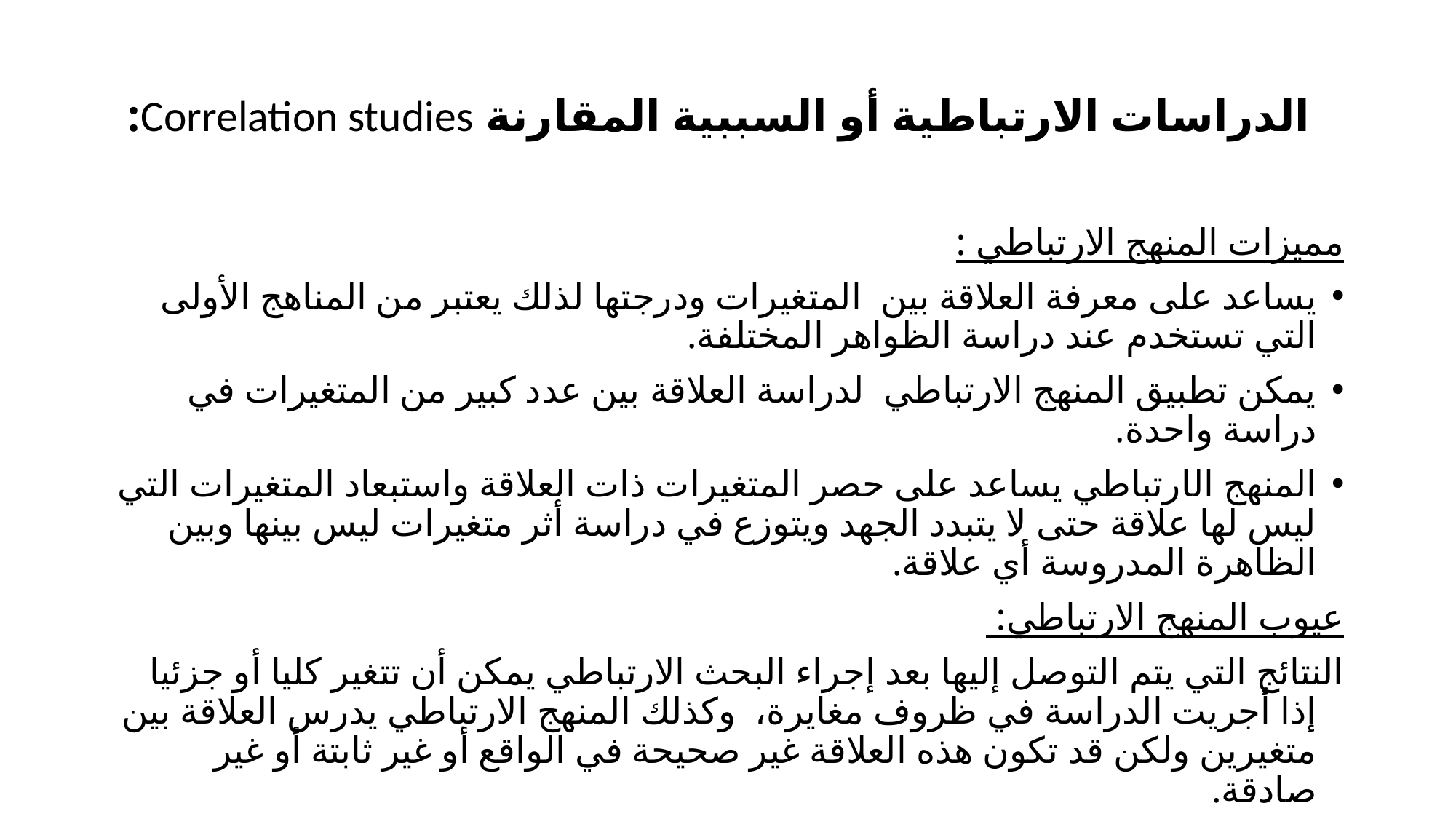

# الدراسات الارتباطية أو السببية المقارنة Correlation studies:
مميزات المنهج الارتباطي :
يساعد على معرفة العلاقة بين  المتغيرات ودرجتها لذلك يعتبر من المناهج الأولى التي تستخدم عند دراسة الظواهر المختلفة.
يمكن تطبيق المنهج الارتباطي  لدراسة العلاقة بين عدد كبير من المتغيرات في دراسة واحدة.
المنهج الارتباطي يساعد على حصر المتغيرات ذات العلاقة واستبعاد المتغيرات التي ليس لها علاقة حتى لا يتبدد الجهد ويتوزع في دراسة أثر متغيرات ليس بينها وبين الظاهرة المدروسة أي علاقة.
عيوب المنهج الارتباطي:
النتائج التي يتم التوصل إليها بعد إجراء البحث الارتباطي يمكن أن تتغير كليا أو جزئيا إذا أجريت الدراسة في ظروف مغايرة،  وكذلك المنهج الارتباطي يدرس العلاقة بين متغيرين ولكن قد تكون هذه العلاقة غير صحيحة في الواقع أو غير ثابتة أو غير صادقة.